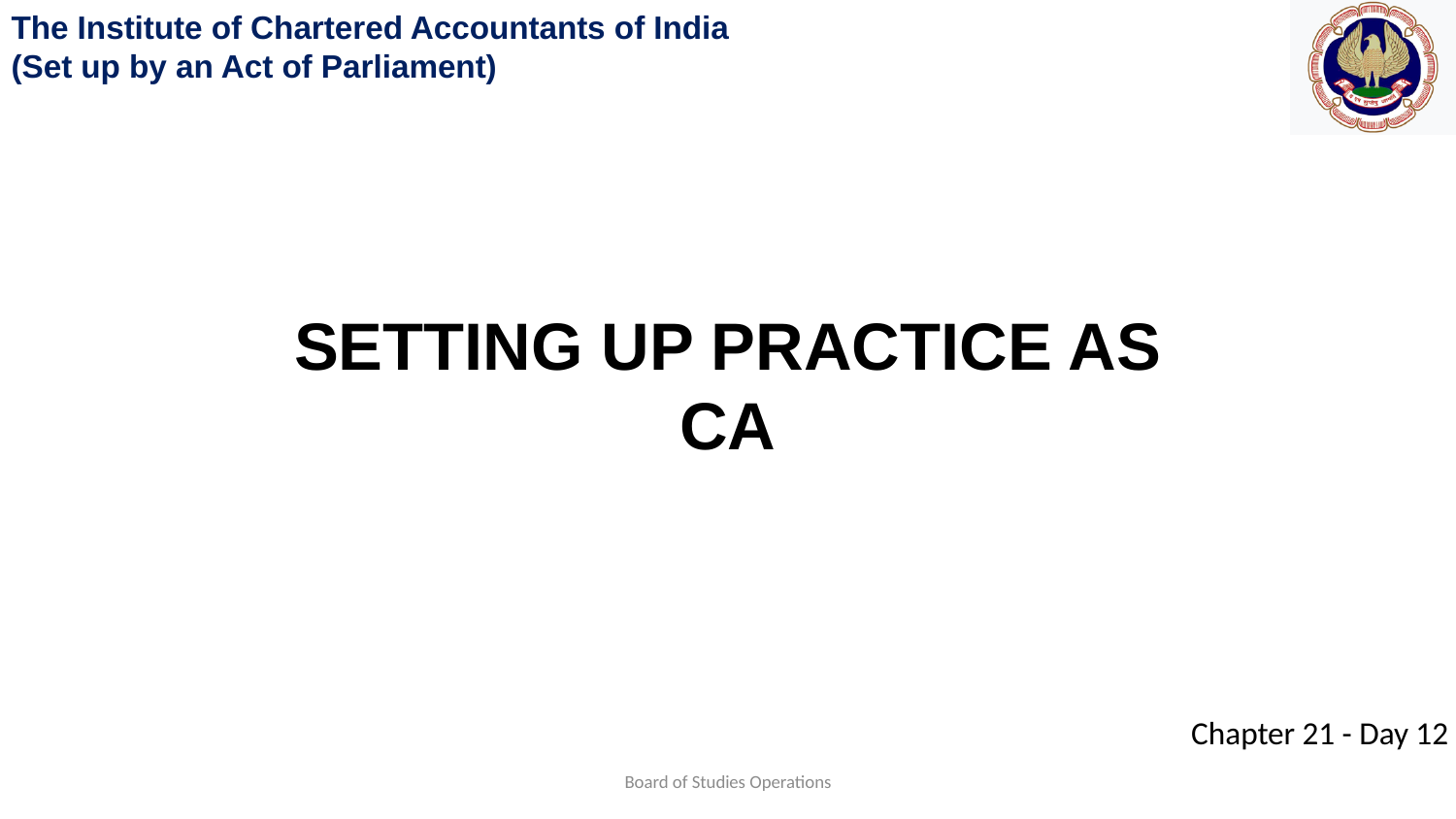

SETTING UP PRACTICE AS CA
Board of Studies Operations